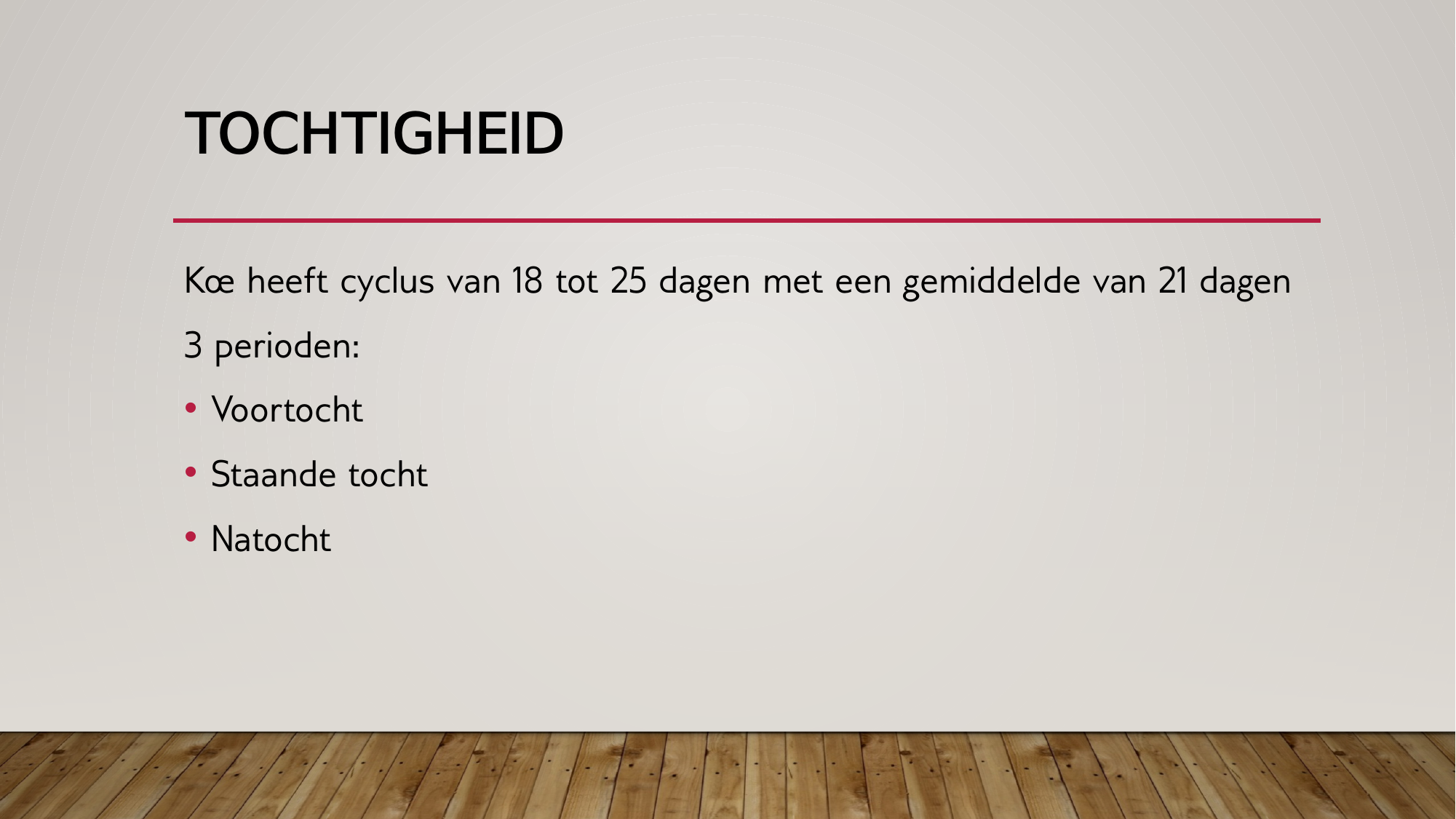

# Tochtigheid
Koe heeft cyclus van 18 tot 25 dagen met een gemiddelde van 21 dagen
3 perioden:
Voortocht
Staande tocht
Natocht